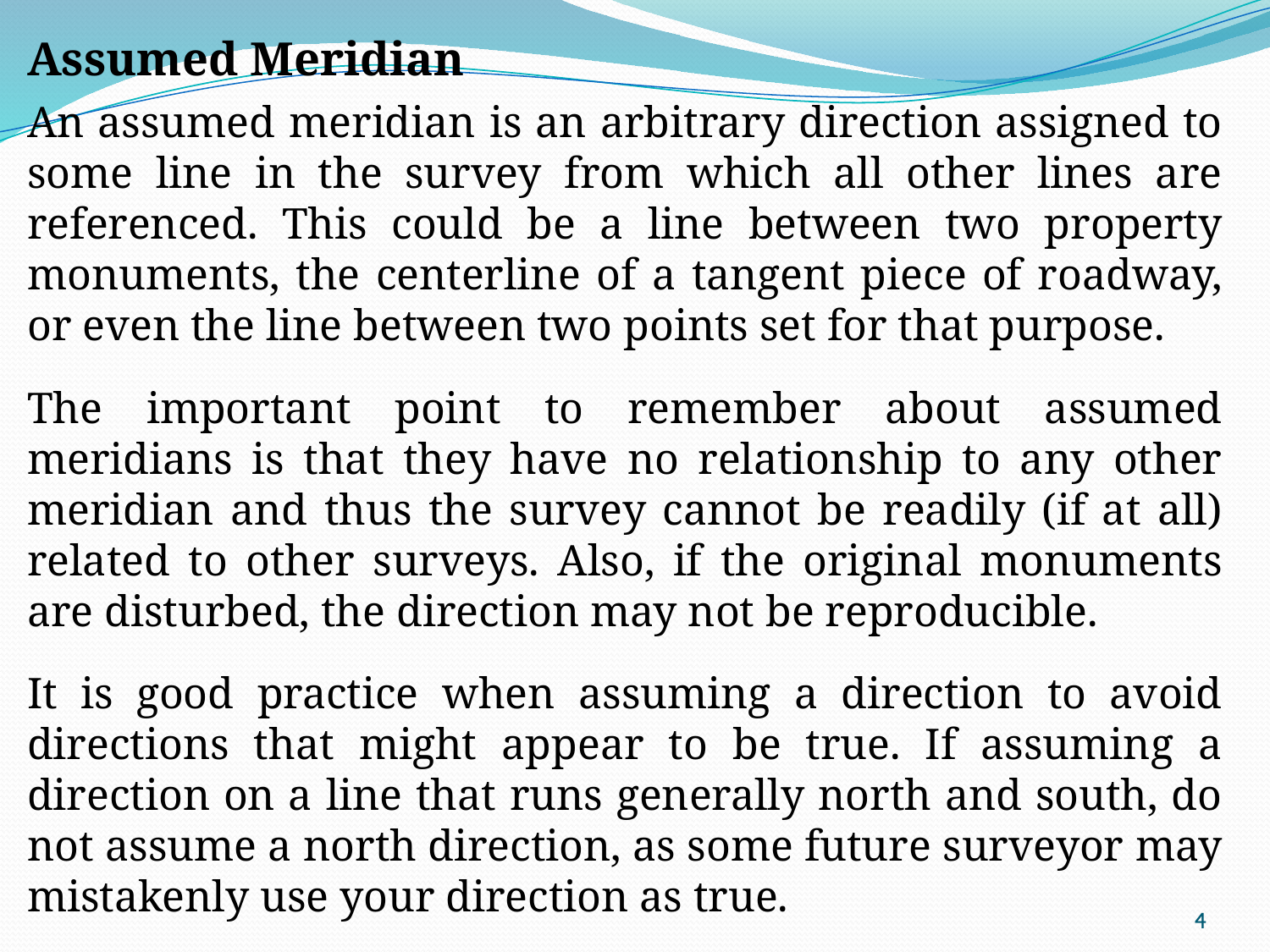

Assumed Meridian
An assumed meridian is an arbitrary direction assigned to some line in the survey from which all other lines are referenced. This could be a line between two property monuments, the centerline of a tangent piece of roadway, or even the line between two points set for that purpose.
The important point to remember about assumed meridians is that they have no relationship to any other meridian and thus the survey cannot be readily (if at all) related to other surveys. Also, if the original monuments are disturbed, the direction may not be reproducible.
It is good practice when assuming a direction to avoid directions that might appear to be true. If assuming a direction on a line that runs generally north and south, do not assume a north direction, as some future surveyor may mistakenly use your direction as true.
4